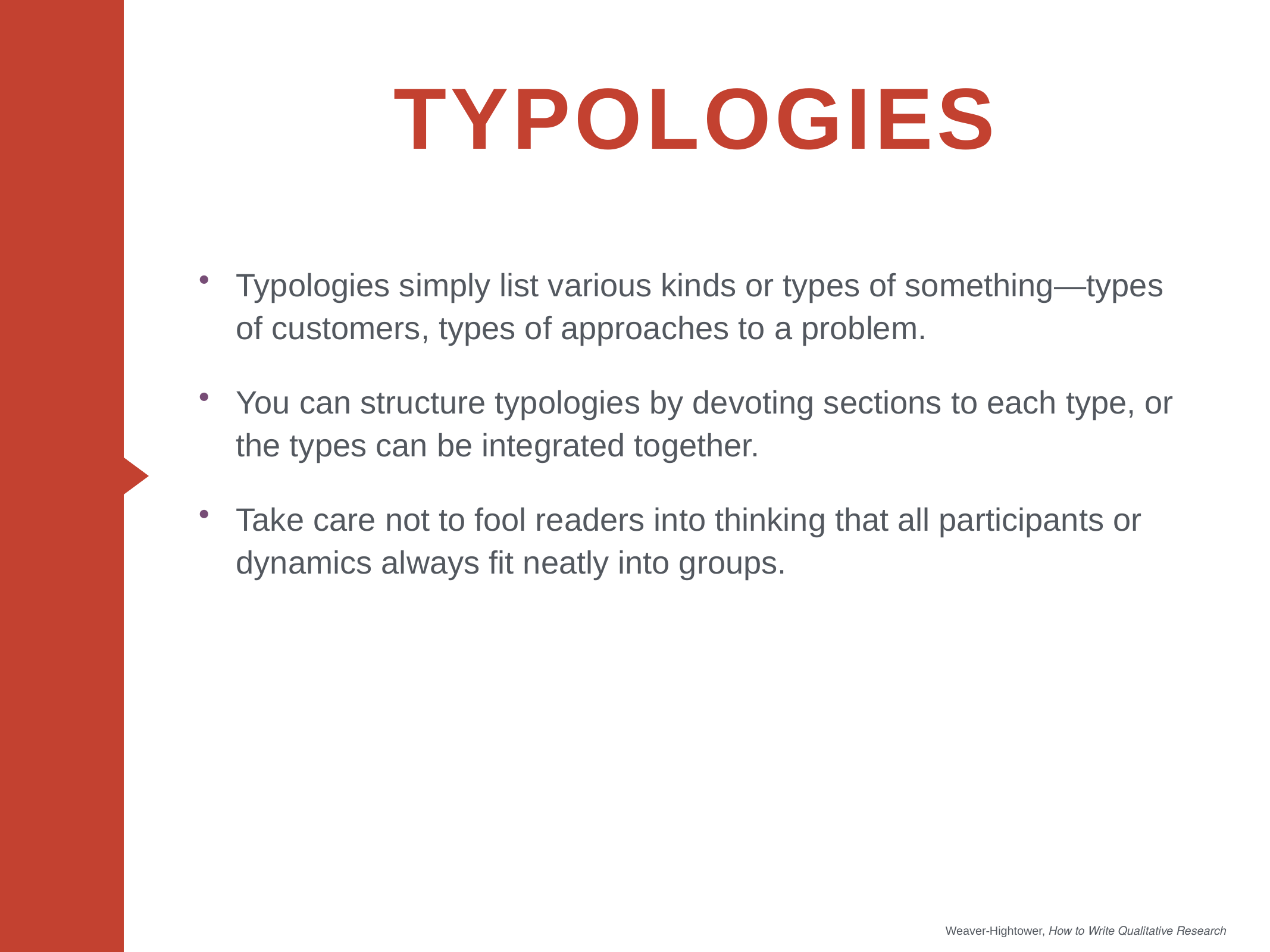

# Typologies
Typologies simply list various kinds or types of something—types of customers, types of approaches to a problem.
You can structure typologies by devoting sections to each type, or the types can be integrated together.
Take care not to fool readers into thinking that all participants or dynamics always fit neatly into groups.